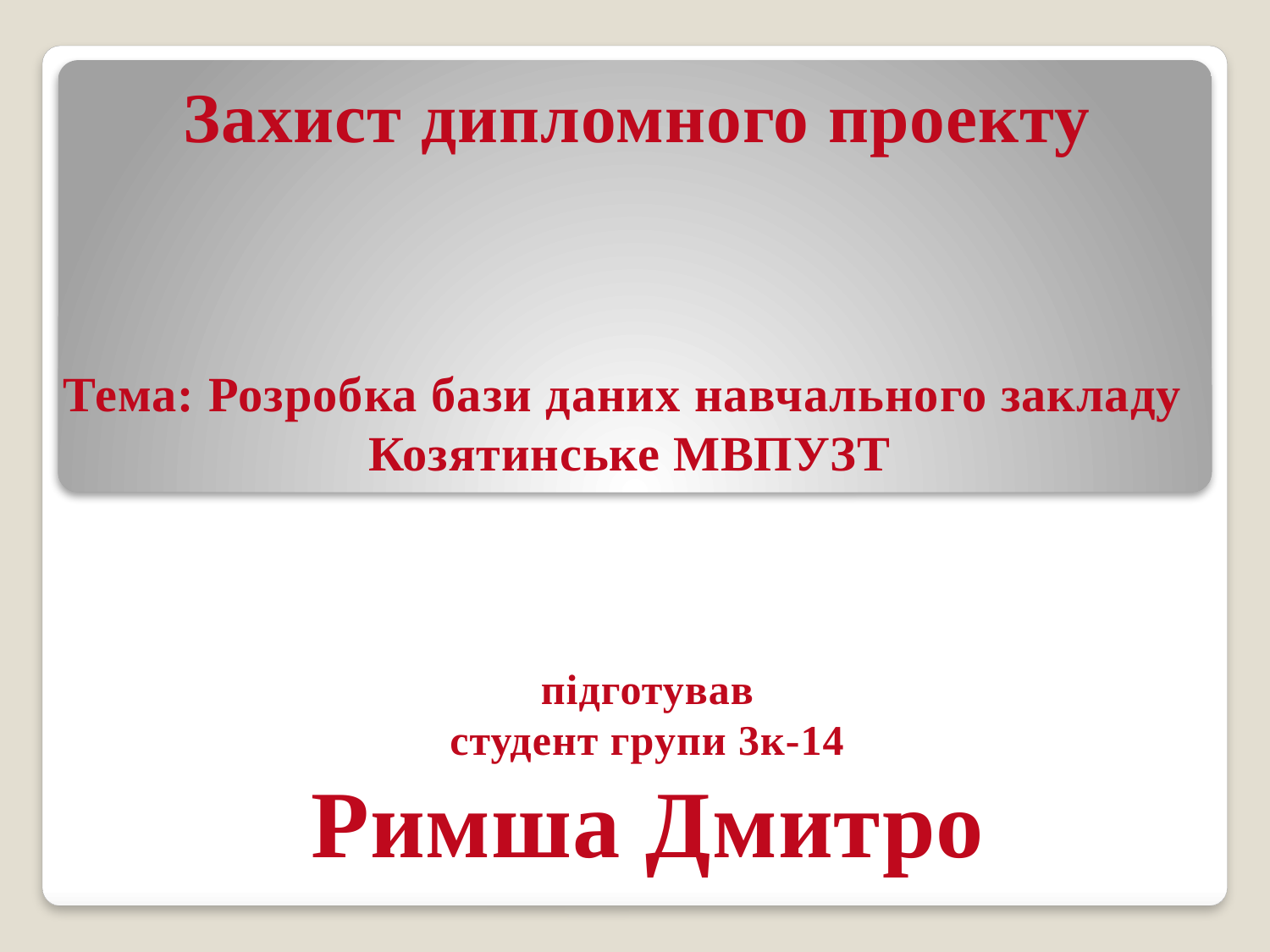

Захист дипломного проекту
Тема: Розробка бази даних навчального закладу
Козятинське МВПУЗТ
підготував
студент групи 3к-14
Римша Дмитро